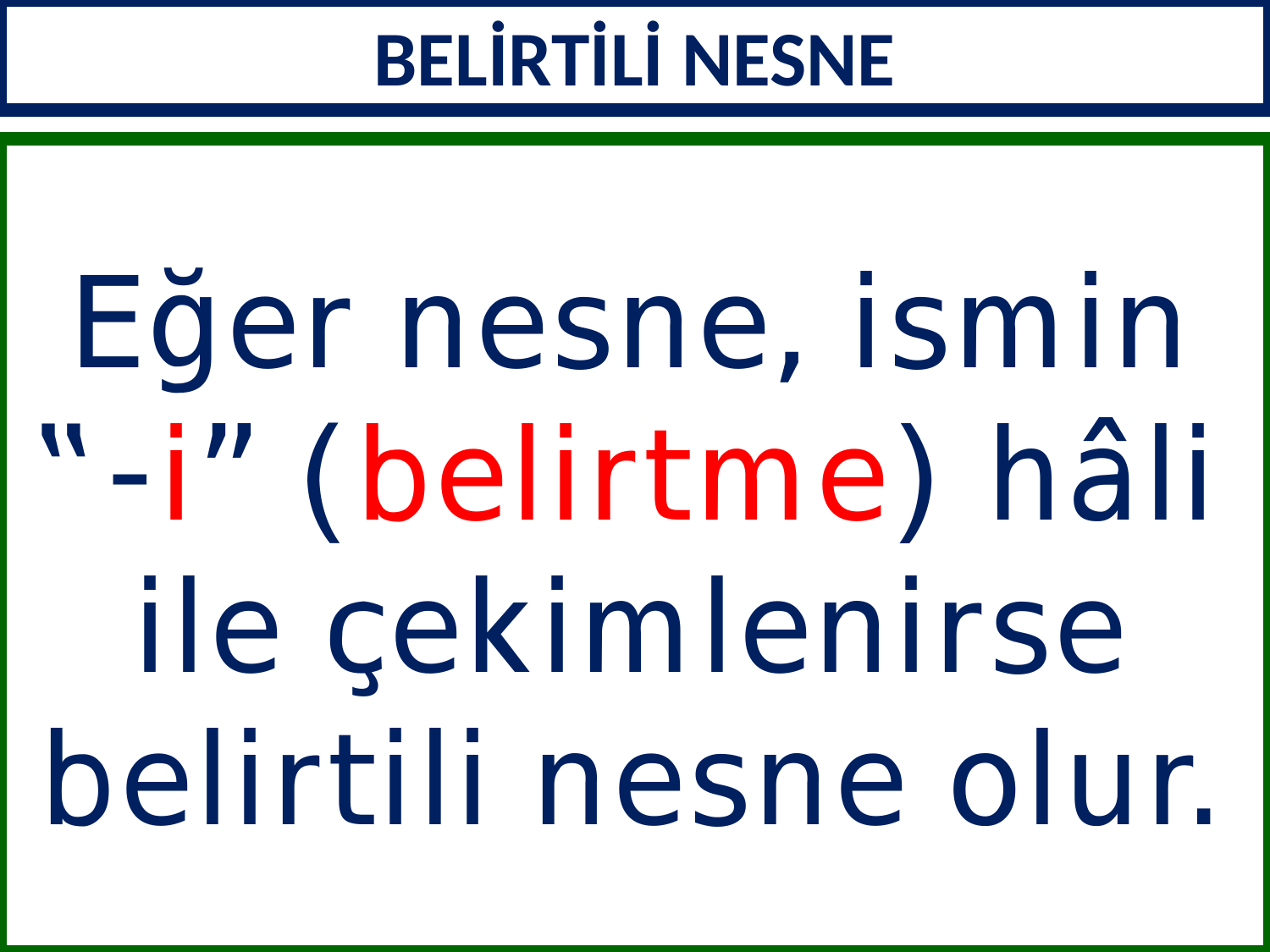

BELİRTİLİ NESNE
Eğer nesne, ismin “-i” (belirtme) hâli ile çekimlenirse belirtili nesne olur.